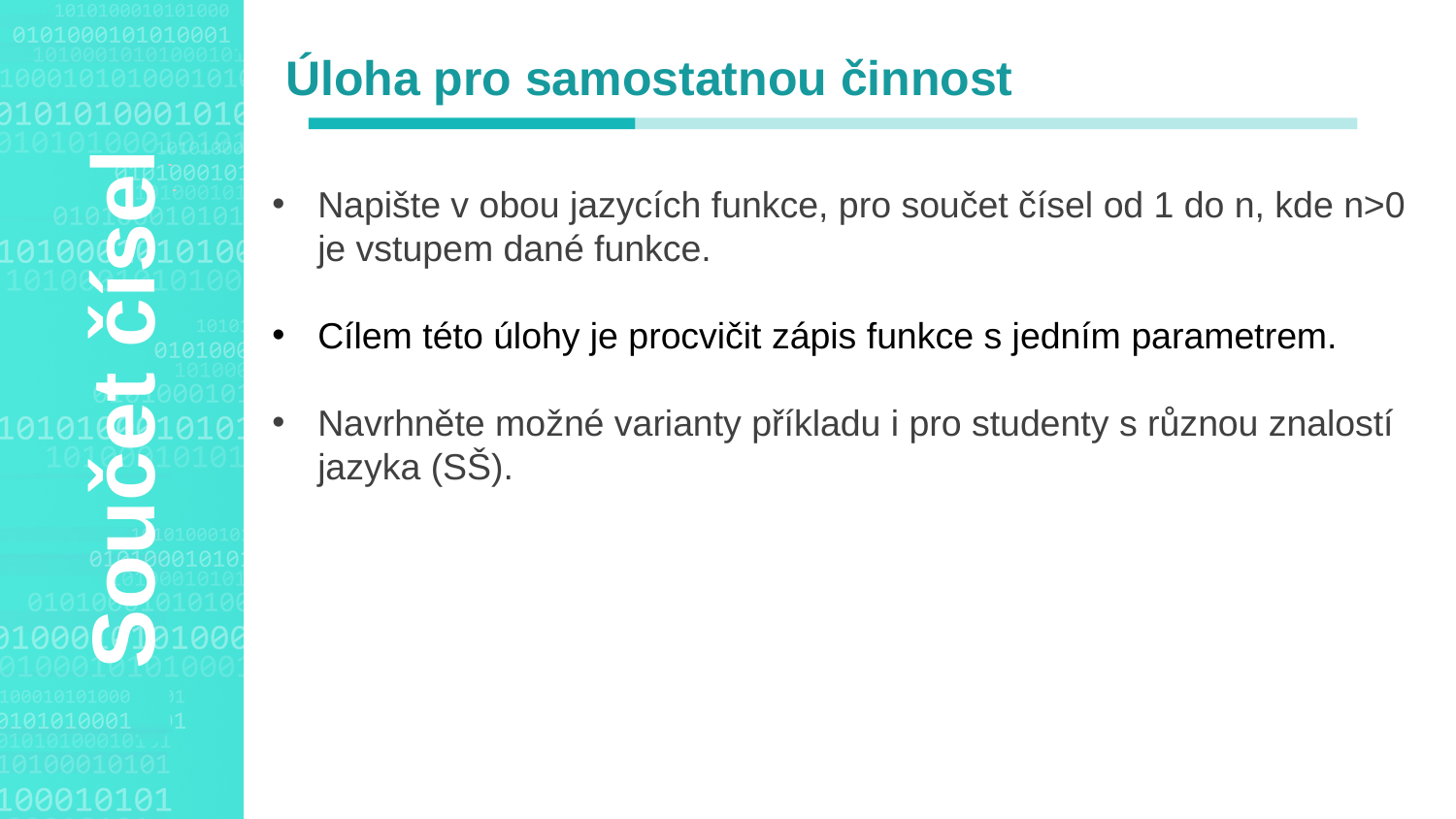

Úloha pro samostatnou činnost

Napište v obou jazycích funkce, pro součet čísel od 1 do n, kde n>0 je vstupem dané funkce.

Cílem této úlohy je procvičit zápis funkce s jedním parametrem.

Navrhněte možné varianty příkladu i pro studenty s různou znalostí jazyka (SŠ).

Agenda Style

Součet čísel